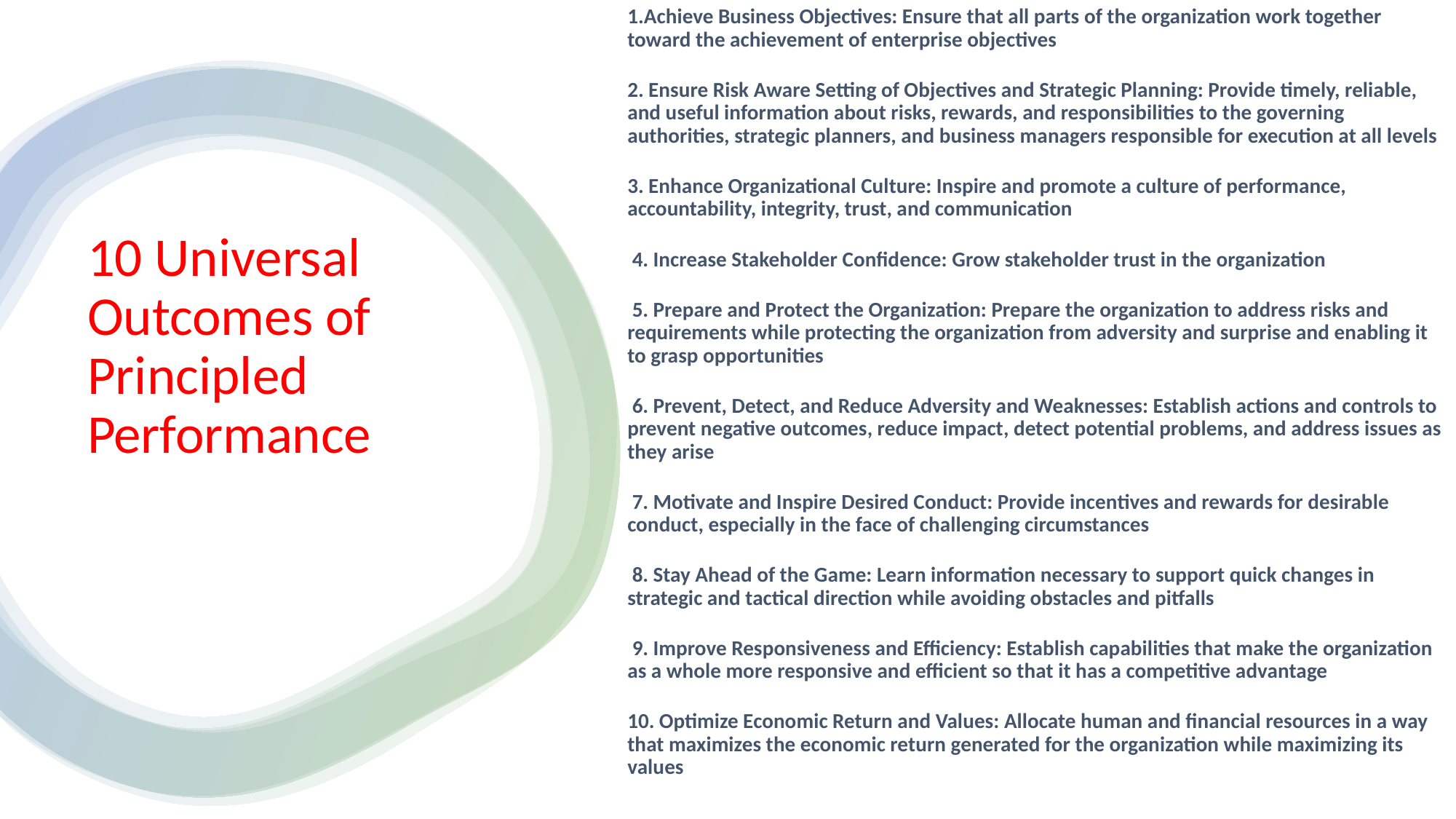

1.Achieve Business Objectives: Ensure that all parts of the organization work together toward the achievement of enterprise objectives
2. Ensure Risk Aware Setting of Objectives and Strategic Planning: Provide timely, reliable, and useful information about risks, rewards, and responsibilities to the governing authorities, strategic planners, and business managers responsible for execution at all levels
3. Enhance Organizational Culture: Inspire and promote a culture of performance, accountability, integrity, trust, and communication
 4. Increase Stakeholder Confidence: Grow stakeholder trust in the organization
 5. Prepare and Protect the Organization: Prepare the organization to address risks and requirements while protecting the organization from adversity and surprise and enabling it to grasp opportunities
 6. Prevent, Detect, and Reduce Adversity and Weaknesses: Establish actions and controls to prevent negative outcomes, reduce impact, detect potential problems, and address issues as they arise
 7. Motivate and Inspire Desired Conduct: Provide incentives and rewards for desirable conduct, especially in the face of challenging circumstances
 8. Stay Ahead of the Game: Learn information necessary to support quick changes in strategic and tactical direction while avoiding obstacles and pitfalls
 9. Improve Responsiveness and Efficiency: Establish capabilities that make the organization as a whole more responsive and efficient so that it has a competitive advantage
10. Optimize Economic Return and Values: Allocate human and financial resources in a way that maximizes the economic return generated for the organization while maximizing its values

# 10 Universal Outcomes of Principled Performance